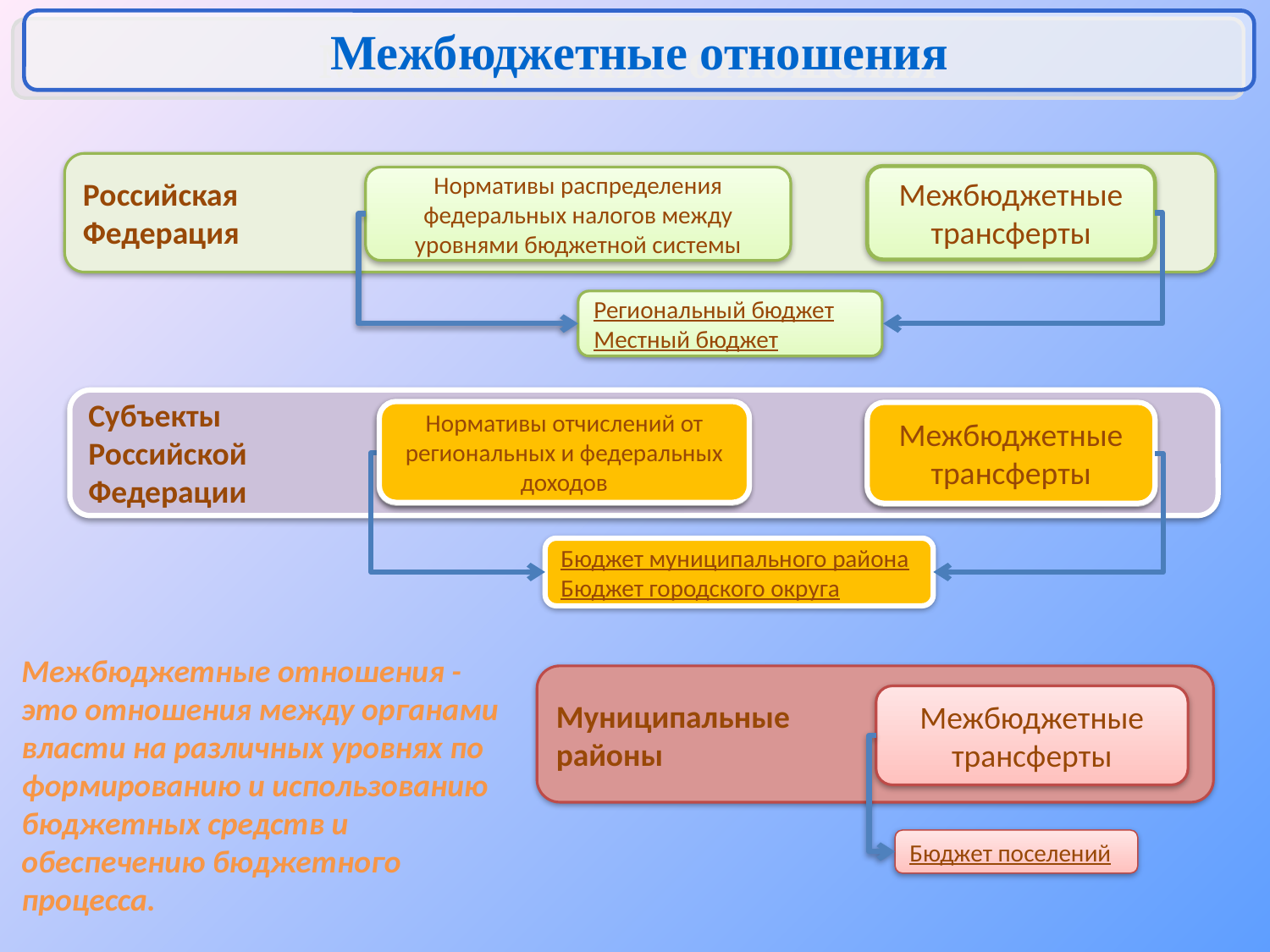

Межбюджетные отношения
Российская
Федерация
Межбюджетные трансферты
Нормативы распределения федеральных налогов между уровнями бюджетной системы
Региональный бюджет
Местный бюджет
Субъекты
Российской
Федерации
Нормативы отчислений от региональных и федеральных доходов
Межбюджетные трансферты
Нормативы отчислений от региональных и федеральных доходов
Межбюджетные трансферты
Бюджет муниципального района
Бюджет городского округа
Межбюджетные отношения - это отношения между органами власти на различных уровнях по формированию и использованию бюджетных средств и обеспечению бюджетного процесса.

Муниципальные
районы
Межбюджетные трансферты
Бюджет поселений